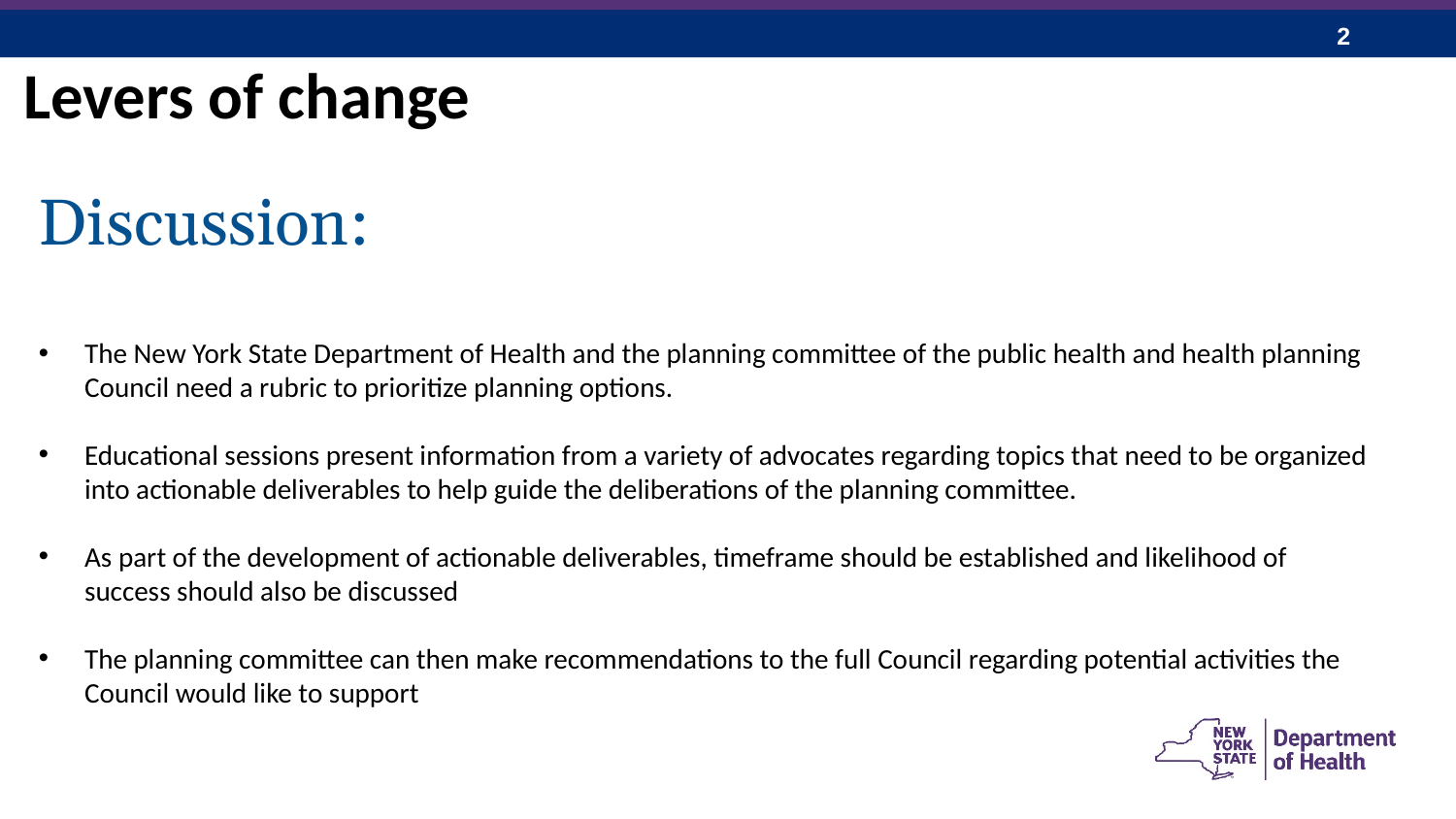

Levers of change
Discussion:

The New York State Department of Health and the planning committee of the public health and health planning Council need a rubric to prioritize planning options.

Educational sessions present information from a variety of advocates regarding topics that need to be organized into actionable deliverables to help guide the deliberations of the planning committee.

As part of the development of actionable deliverables, timeframe should be established and likelihood of success should also be discussed

The planning committee can then make recommendations to the full Council regarding potential activities the Council would like to support